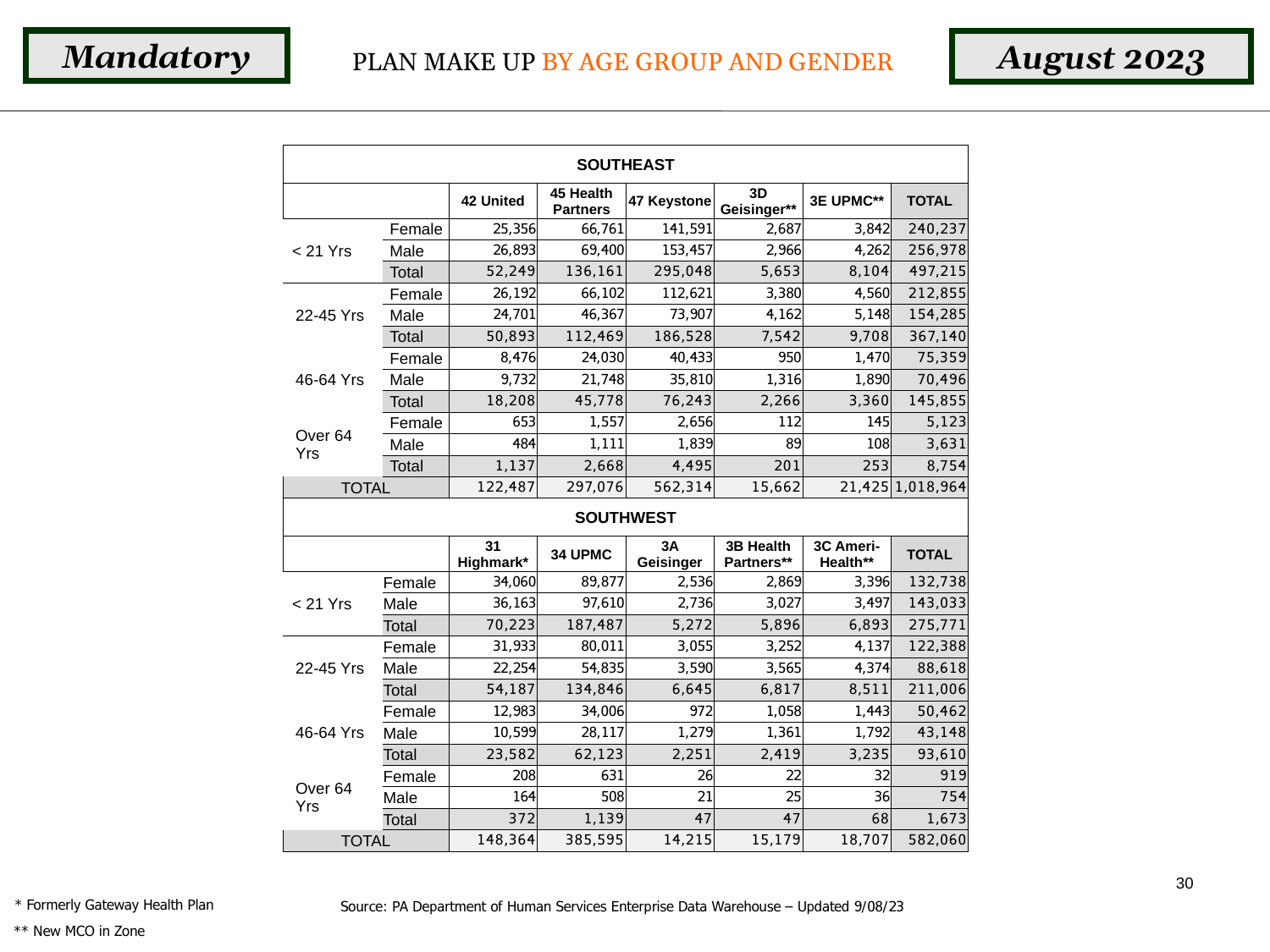

Mandatory
August 2023
PLAN MAKE UP BY AGE GROUP AND GENDER

| SOUTHEAST |  |  |  |  |  |  |  |
| --- | --- | --- | --- | --- | --- | --- | --- |
|  |  | 42 United | 45 Health Partners | 47 Keystone | 3D Geisinger\*\* | 3E UPMC\*\* | TOTAL |
| < 21 Yrs | Female | 25,356 | 66,761 | 141,591 | 2,687 | 3,842 | 240,237 |
|  | Male | 26,893 | 69,400 | 153,457 | 2,966 | 4,262 | 256,978 |
|  | Total | 52,249 | 136,161 | 295,048 | 5,653 | 8,104 | 497,215 |
| 22-45 Yrs | Female | 26,192 | 66,102 | 112,621 | 3,380 | 4,560 | 212,855 |
|  | Male | 24,701 | 46,367 | 73,907 | 4,162 | 5,148 | 154,285 |
|  | Total | 50,893 | 112,469 | 186,528 | 7,542 | 9,708 | 367,140 |
| 46-64 Yrs | Female | 8,476 | 24,030 | 40,433 | 950 | 1,470 | 75,359 |
|  | Male | 9,732 | 21,748 | 35,810 | 1,316 | 1,890 | 70,496 |
|  | Total | 18,208 | 45,778 | 76,243 | 2,266 | 3,360 | 145,855 |
| Over 64 Yrs | Female | 653 | 1,557 | 2,656 | 112 | 145 | 5,123 |
|  | Male | 484 | 1,111 | 1,839 | 89 | 108 | 3,631 |
|  | Total | 1,137 | 2,668 | 4,495 | 201 | 253 | 8,754 |
| TOTAL |  | 122,487 | 297,076 | 562,314 | 15,662 | 21,425 | 1,018,964 |
| SOUTHWEST |  |  |  |  |  |  |  |
|  |  | 31 Highmark\* | 34 UPMC | 3A Geisinger | 3B Health Partners\*\* | 3C Ameri-Health\*\* | TOTAL |
| < 21 Yrs | Female | 34,060 | 89,877 | 2,536 | 2,869 | 3,396 | 132,738 |
|  | Male | 36,163 | 97,610 | 2,736 | 3,027 | 3,497 | 143,033 |
|  | Total | 70,223 | 187,487 | 5,272 | 5,896 | 6,893 | 275,771 |
| 22-45 Yrs | Female | 31,933 | 80,011 | 3,055 | 3,252 | 4,137 | 122,388 |
|  | Male | 22,254 | 54,835 | 3,590 | 3,565 | 4,374 | 88,618 |
|  | Total | 54,187 | 134,846 | 6,645 | 6,817 | 8,511 | 211,006 |
| 46-64 Yrs | Female | 12,983 | 34,006 | 972 | 1,058 | 1,443 | 50,462 |
|  | Male | 10,599 | 28,117 | 1,279 | 1,361 | 1,792 | 43,148 |
|  | Total | 23,582 | 62,123 | 2,251 | 2,419 | 3,235 | 93,610 |
| Over 64 Yrs | Female | 208 | 631 | 26 | 22 | 32 | 919 |
|  | Male | 164 | 508 | 21 | 25 | 36 | 754 |
|  | Total | 372 | 1,139 | 47 | 47 | 68 | 1,673 |
| TOTAL |  | 148,364 | 385,595 | 14,215 | 15,179 | 18,707 | 582,060 |
30
* Formerly Gateway Health Plan
Source: PA Department of Human Services Enterprise Data Warehouse – Updated 9/08/23
** New MCO in Zone